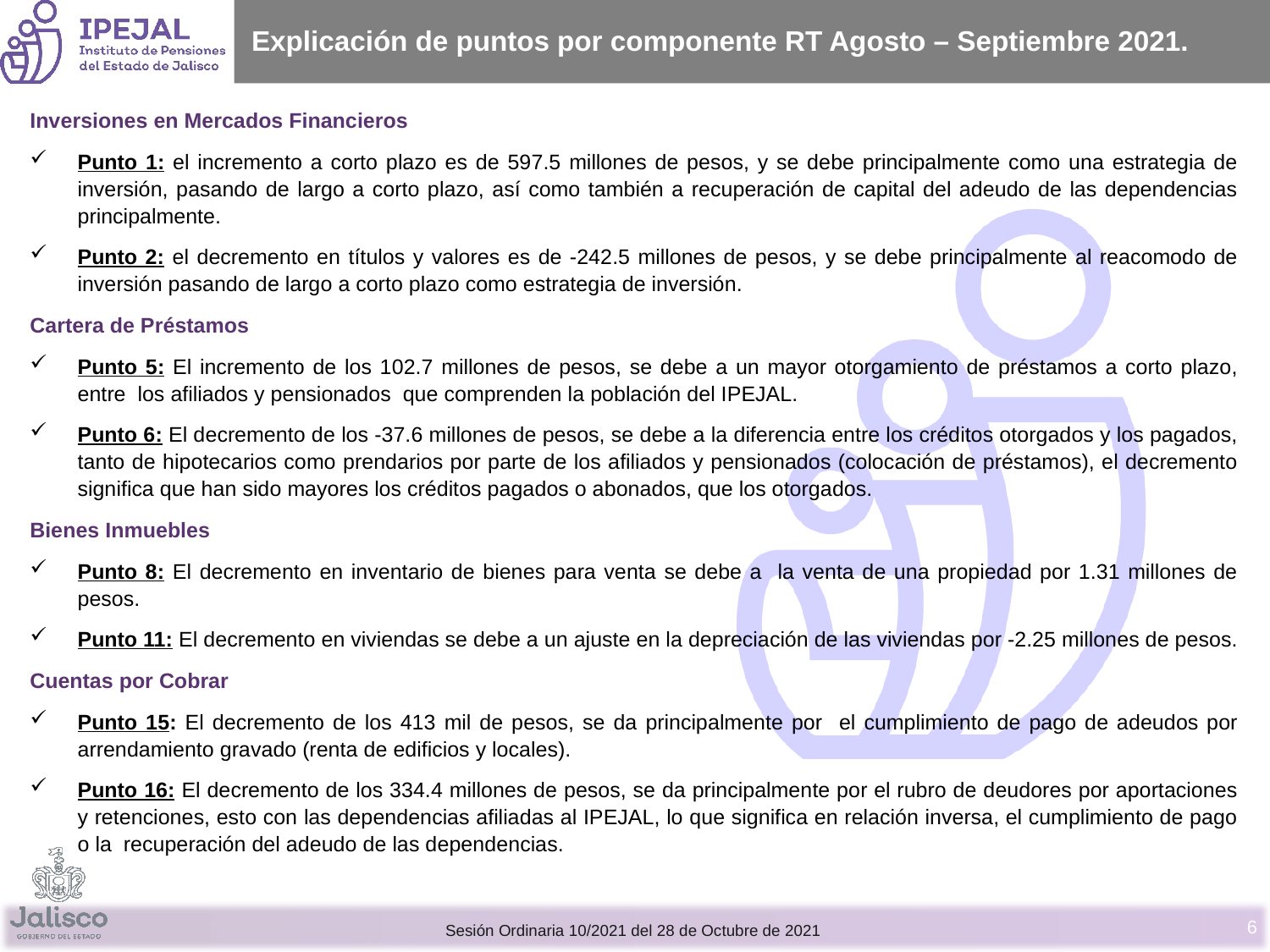

# Explicación de puntos por componente RT Agosto – Septiembre 2021.
Inversiones en Mercados Financieros
Punto 1: el incremento a corto plazo es de 597.5 millones de pesos, y se debe principalmente como una estrategia de inversión, pasando de largo a corto plazo, así como también a recuperación de capital del adeudo de las dependencias principalmente.
Punto 2: el decremento en títulos y valores es de -242.5 millones de pesos, y se debe principalmente al reacomodo de inversión pasando de largo a corto plazo como estrategia de inversión.
Cartera de Préstamos
Punto 5: El incremento de los 102.7 millones de pesos, se debe a un mayor otorgamiento de préstamos a corto plazo, entre  los afiliados y pensionados  que comprenden la población del IPEJAL.
Punto 6: El decremento de los -37.6 millones de pesos, se debe a la diferencia entre los créditos otorgados y los pagados, tanto de hipotecarios como prendarios por parte de los afiliados y pensionados (colocación de préstamos), el decremento significa que han sido mayores los créditos pagados o abonados, que los otorgados.
Bienes Inmuebles
Punto 8: El decremento en inventario de bienes para venta se debe a  la venta de una propiedad por 1.31 millones de pesos.
Punto 11: El decremento en viviendas se debe a un ajuste en la depreciación de las viviendas por -2.25 millones de pesos.
Cuentas por Cobrar
Punto 15: El decremento de los 413 mil de pesos, se da principalmente por  el cumplimiento de pago de adeudos por arrendamiento gravado (renta de edificios y locales).
Punto 16: El decremento de los 334.4 millones de pesos, se da principalmente por el rubro de deudores por aportaciones y retenciones, esto con las dependencias afiliadas al IPEJAL, lo que significa en relación inversa, el cumplimiento de pago o la  recuperación del adeudo de las dependencias.
6
Sesión Ordinaria 10/2021 del 28 de Octubre de 2021